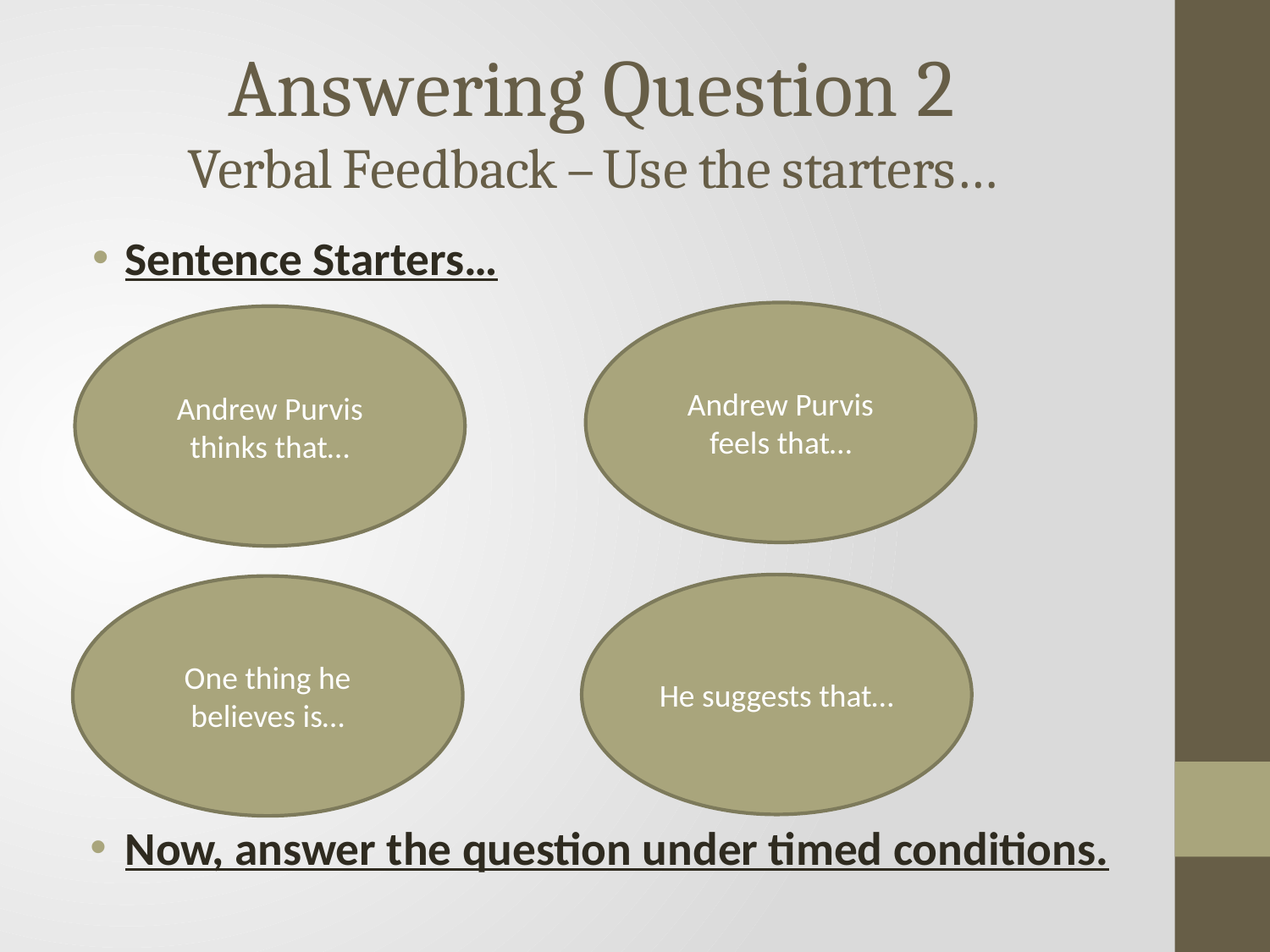

# Answering Question 2 Verbal Feedback – Use the starters…
Sentence Starters…

Now, answer the question under timed conditions.

Andrew Purvis feels that…
Andrew Purvis thinks that…
He suggests that…
One thing he believes is…